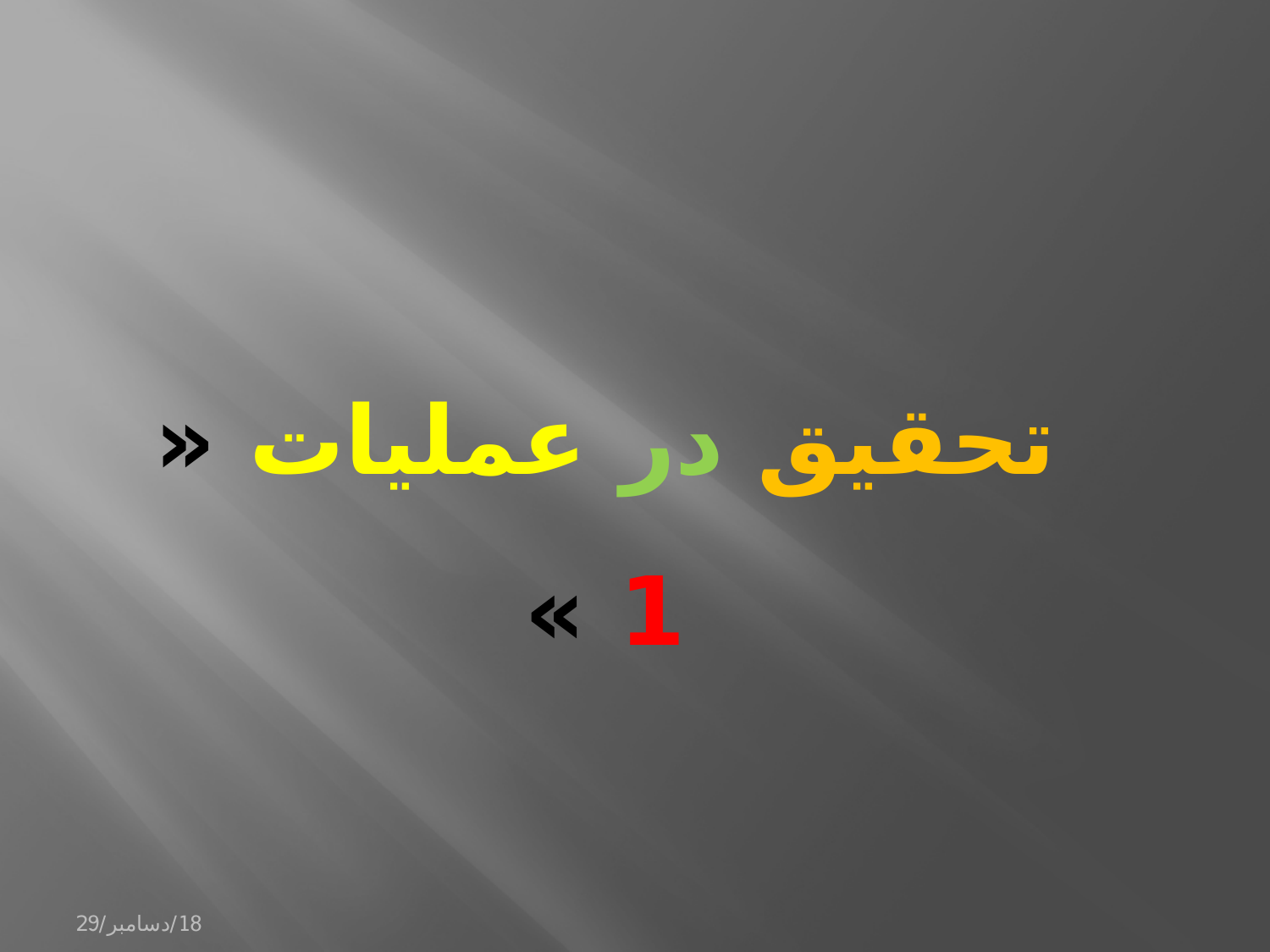

تحقیق در عملیات « 1 »
18/دسامبر/29